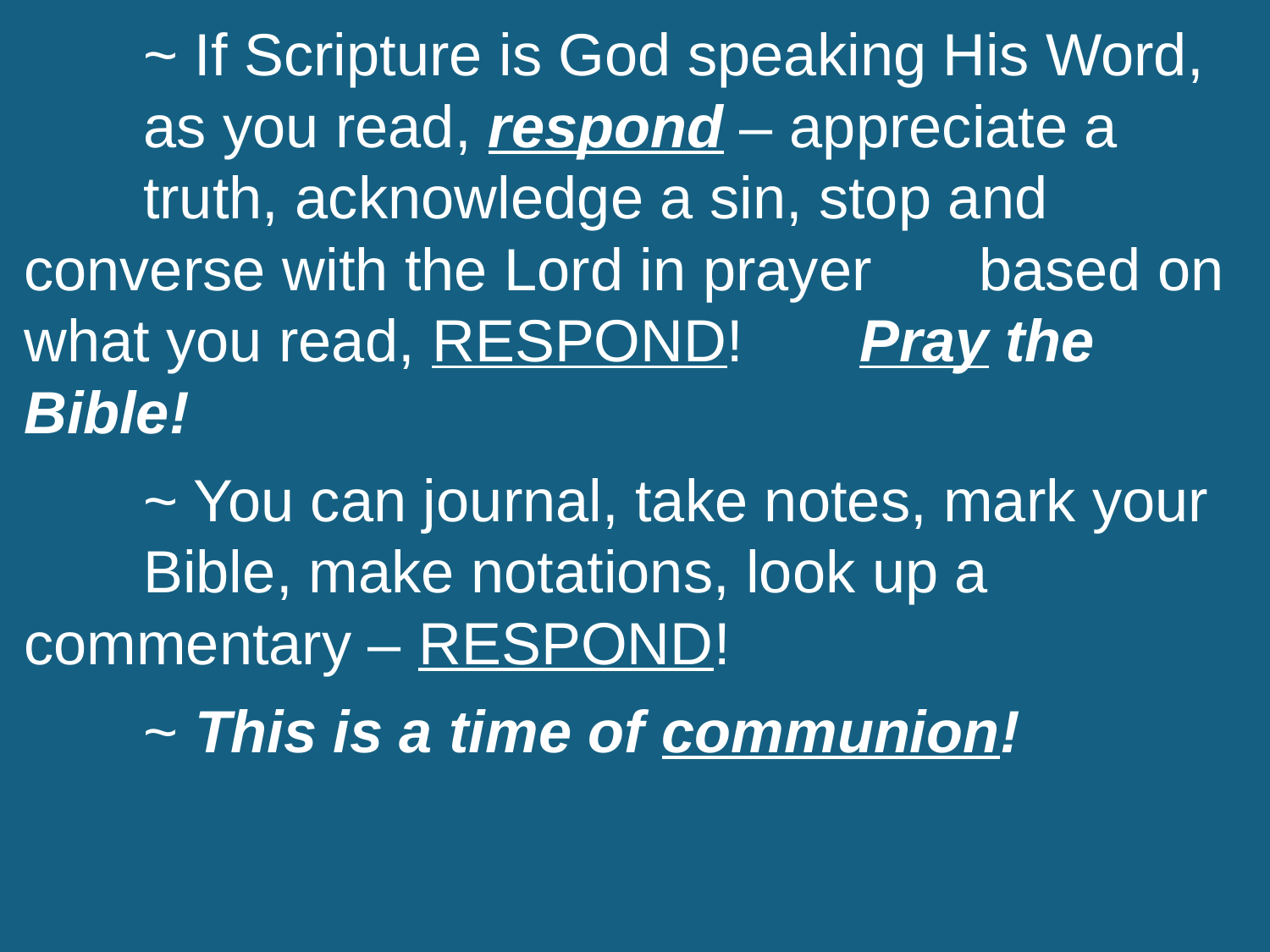

~ If Scripture is God speaking His Word, 					as you read, respond – appreciate a 					truth, acknowledge a sin, stop and 						converse with the Lord in prayer 						based on what you read, RESPOND! 					Pray the Bible!
	~ You can journal, take notes, mark your 				Bible, make notations, look up a 					commentary – RESPOND!
		~ This is a time of communion!